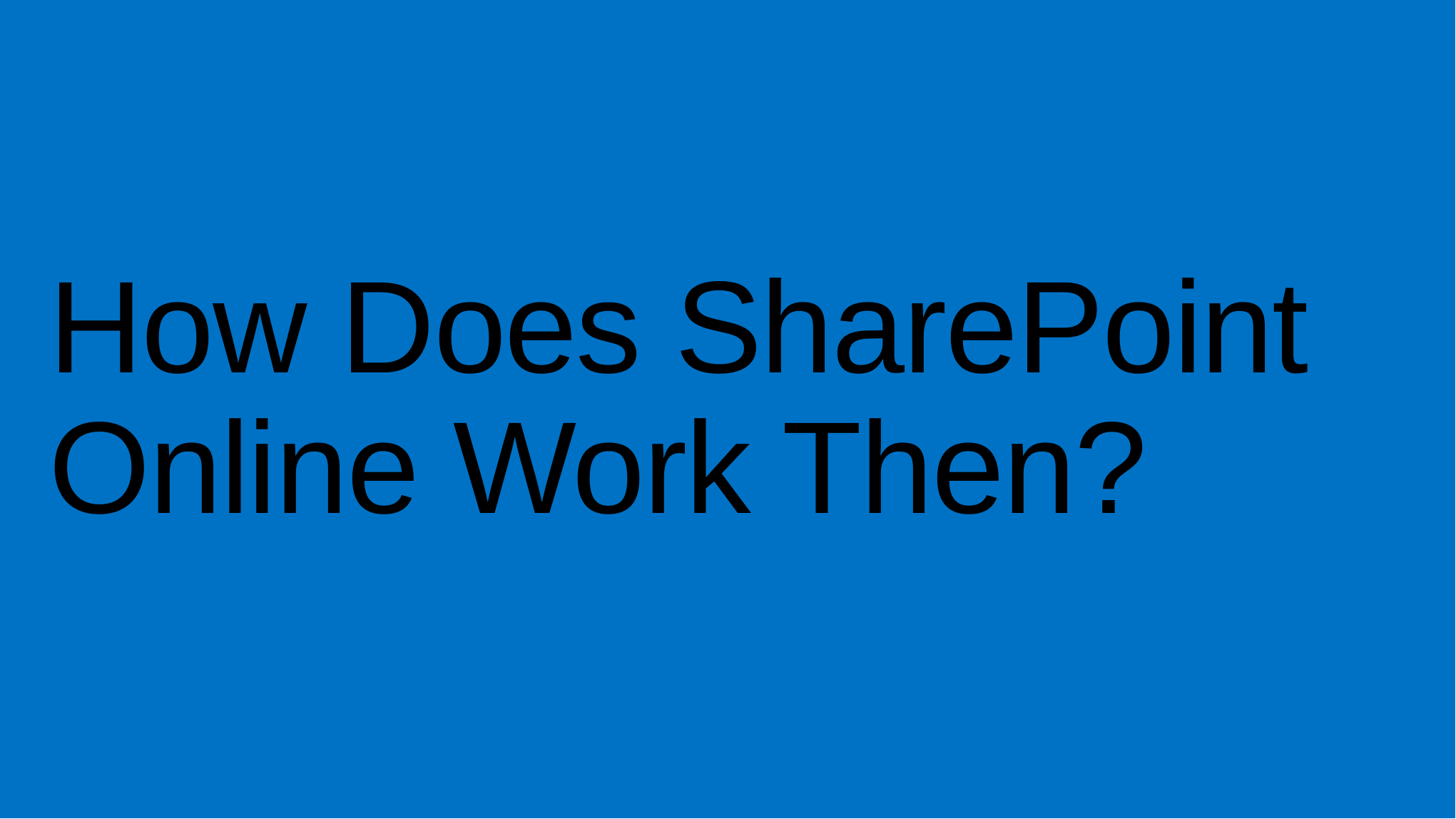

# How Does SharePoint Online Work Then?